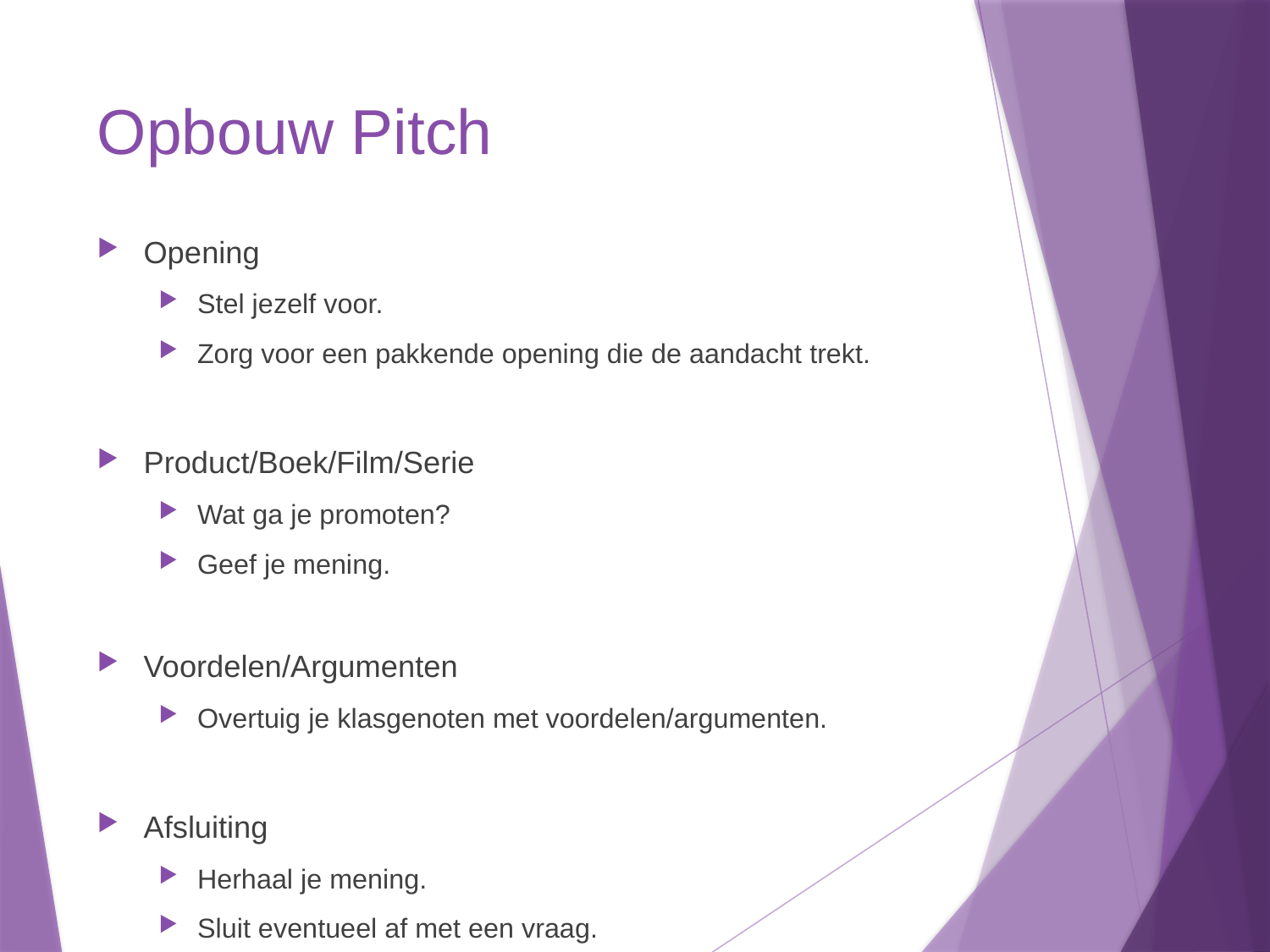

# Opbouw Pitch
Opening
Stel jezelf voor.
Zorg voor een pakkende opening die de aandacht trekt.

Product/Boek/Film/Serie
Wat ga je promoten?
Geef je mening.

Voordelen/Argumenten
Overtuig je klasgenoten met voordelen/argumenten.

Afsluiting
Herhaal je mening.
Sluit eventueel af met een vraag.